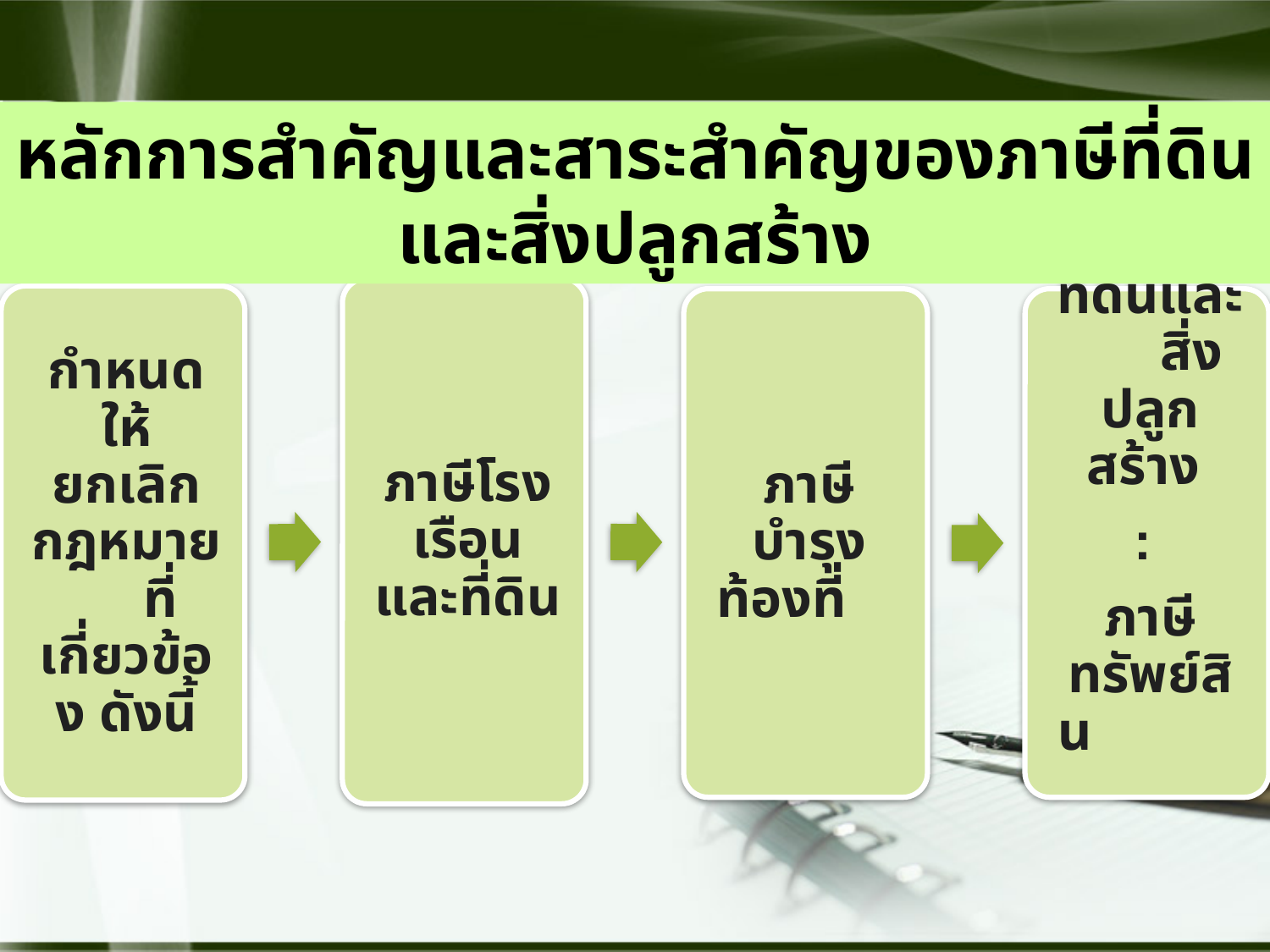

หลักการสำคัญและสาระสำคัญของภาษีที่ดินและสิ่งปลูกสร้าง
กำหนดให้ยกเลิกกฎหมาย      ที่เกี่ยวข้อง ดังนี้

ภาษีโรงเรือนและที่ดิน

ภาษีบำรุงท้องที่

ภาษีที่ดินและ       สิ่งปลูกสร้าง
:
ภาษีทรัพย์สิน